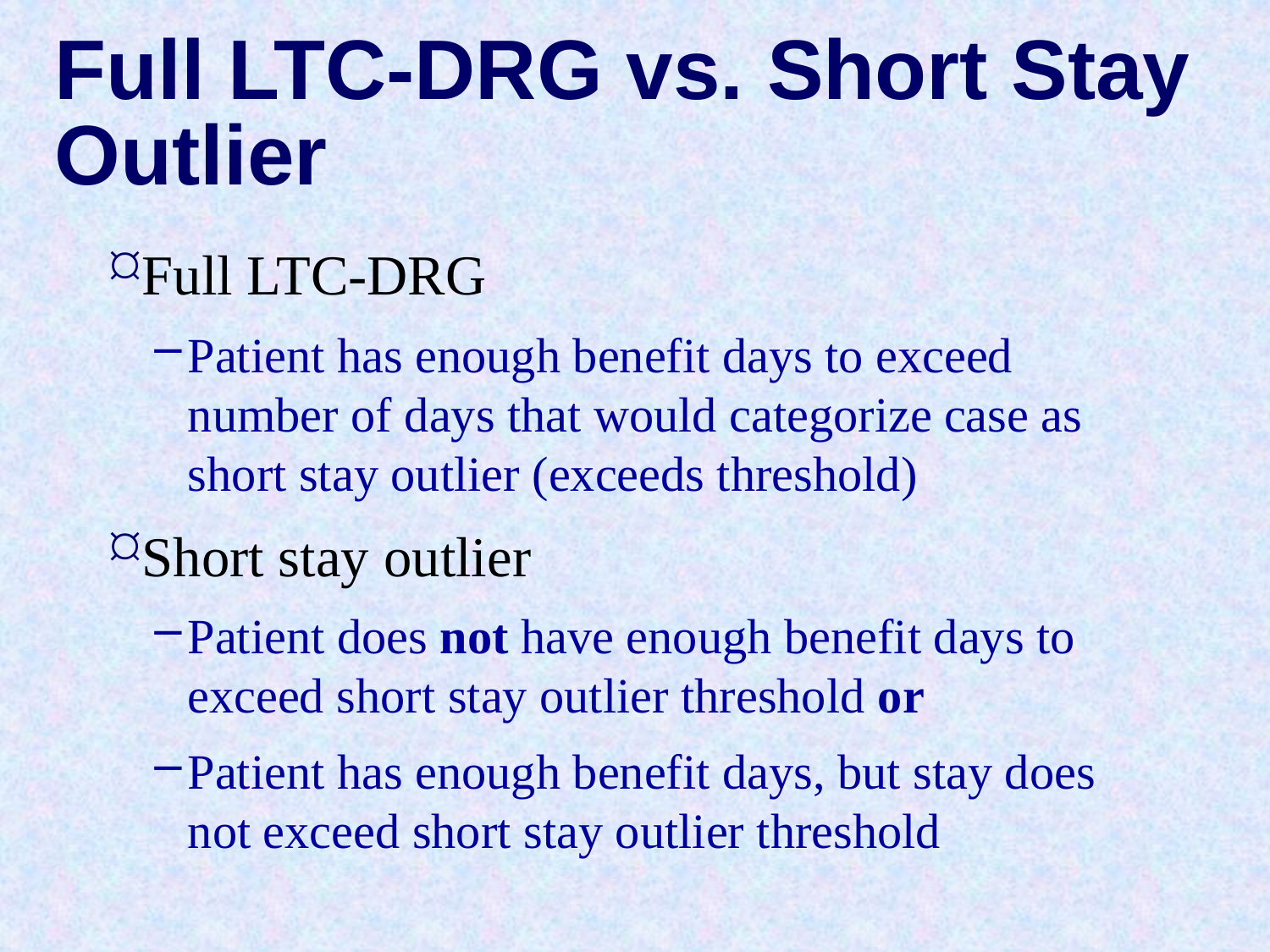

# Full LTC-DRG vs. Short Stay Outlier
Full LTC-DRG
Patient has enough benefit days to exceed number of days that would categorize case as short stay outlier (exceeds threshold)
Short stay outlier
Patient does not have enough benefit days to exceed short stay outlier threshold or
Patient has enough benefit days, but stay does not exceed short stay outlier threshold